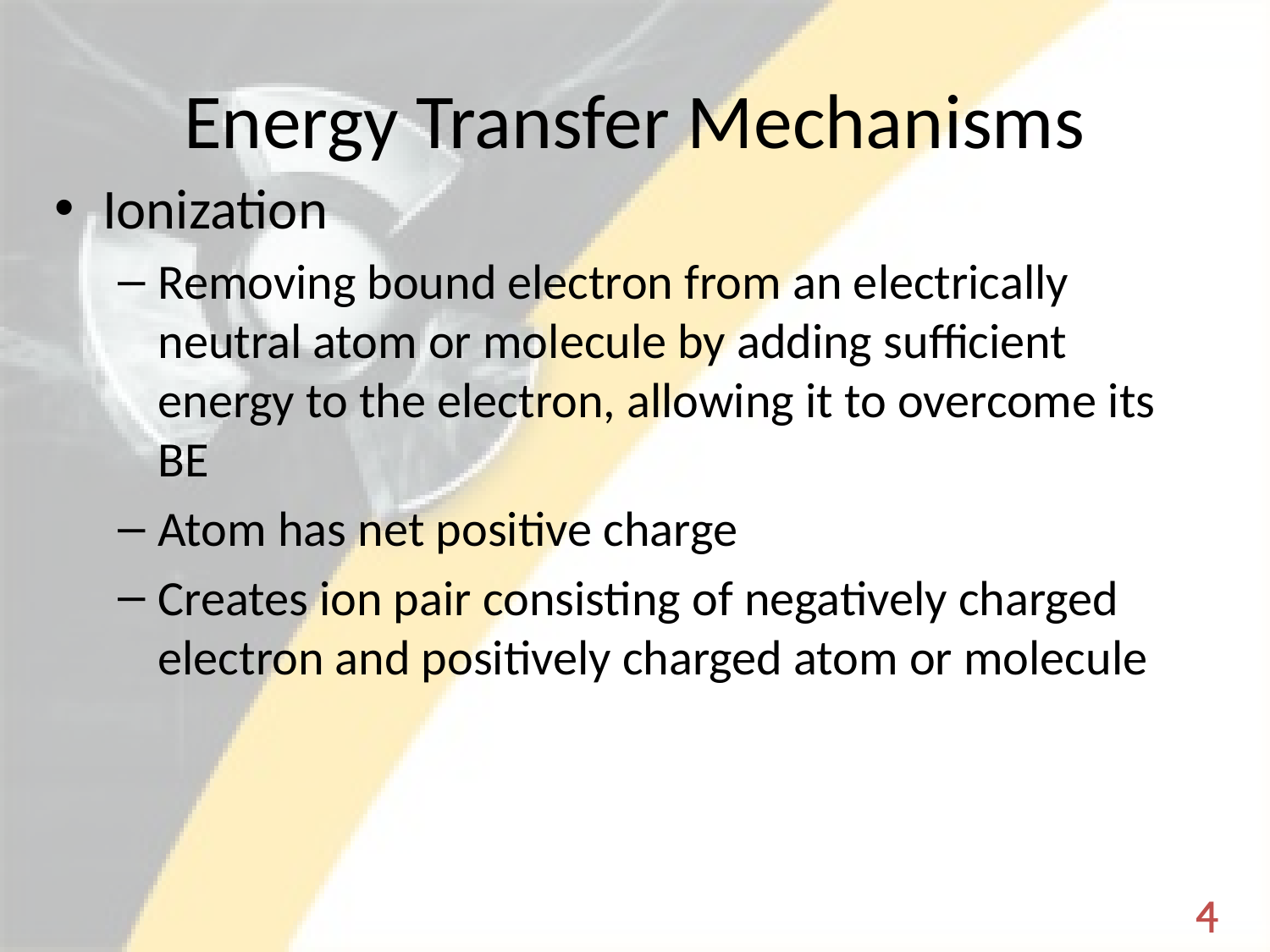

# Energy Transfer Mechanisms
Ionization
Removing bound electron from an electrically neutral atom or molecule by adding sufficient energy to the electron, allowing it to overcome its BE
Atom has net positive charge
Creates ion pair consisting of negatively charged electron and positively charged atom or molecule